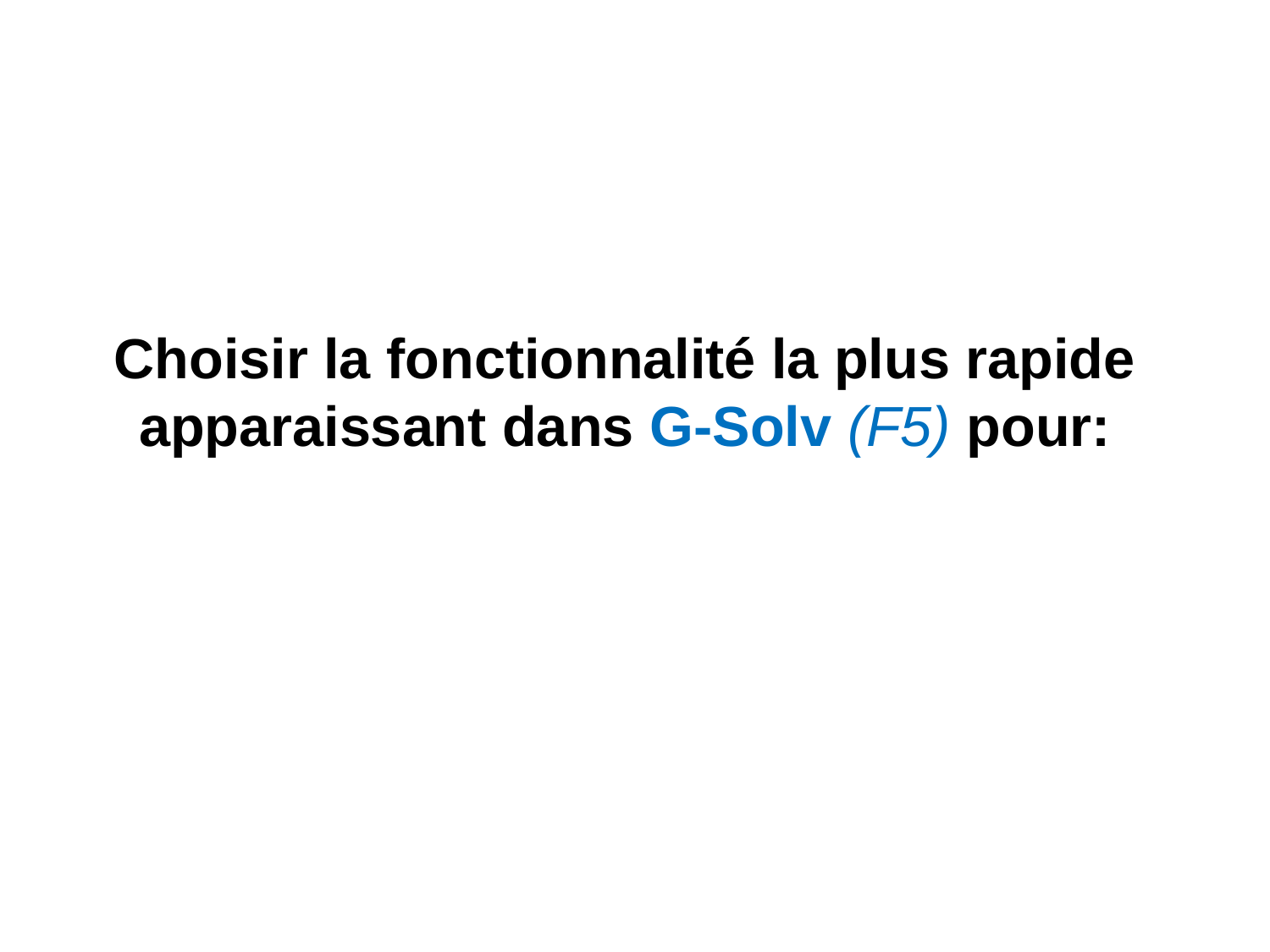

Choisir la fonctionnalité la plus rapide apparaissant dans G-Solv (F5) pour: